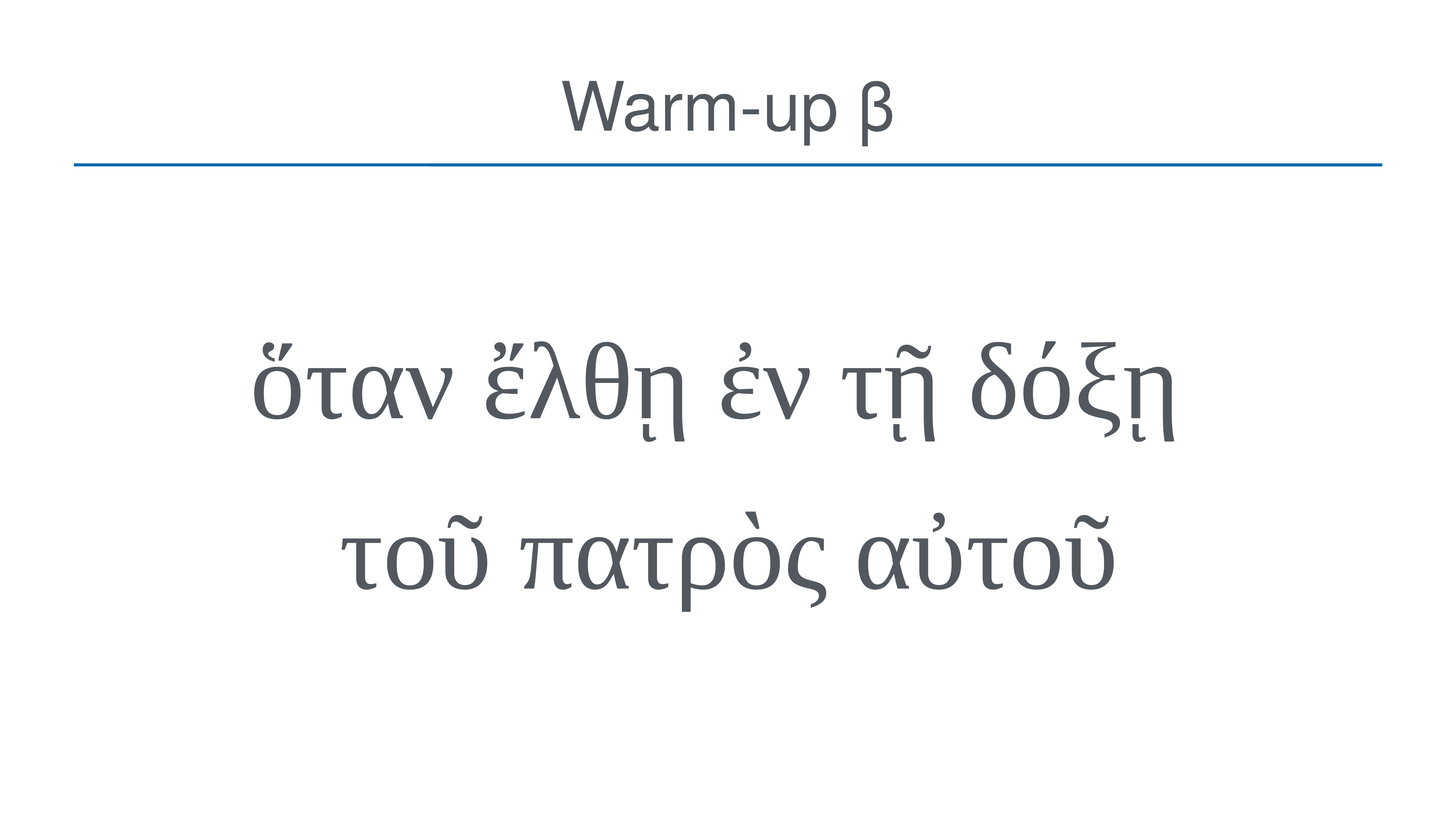

# Warm-up β
ὅταν ἔλθῃ ἐν τῇ δόξῃ
τοῦ πατρὸς αὐτοῦ